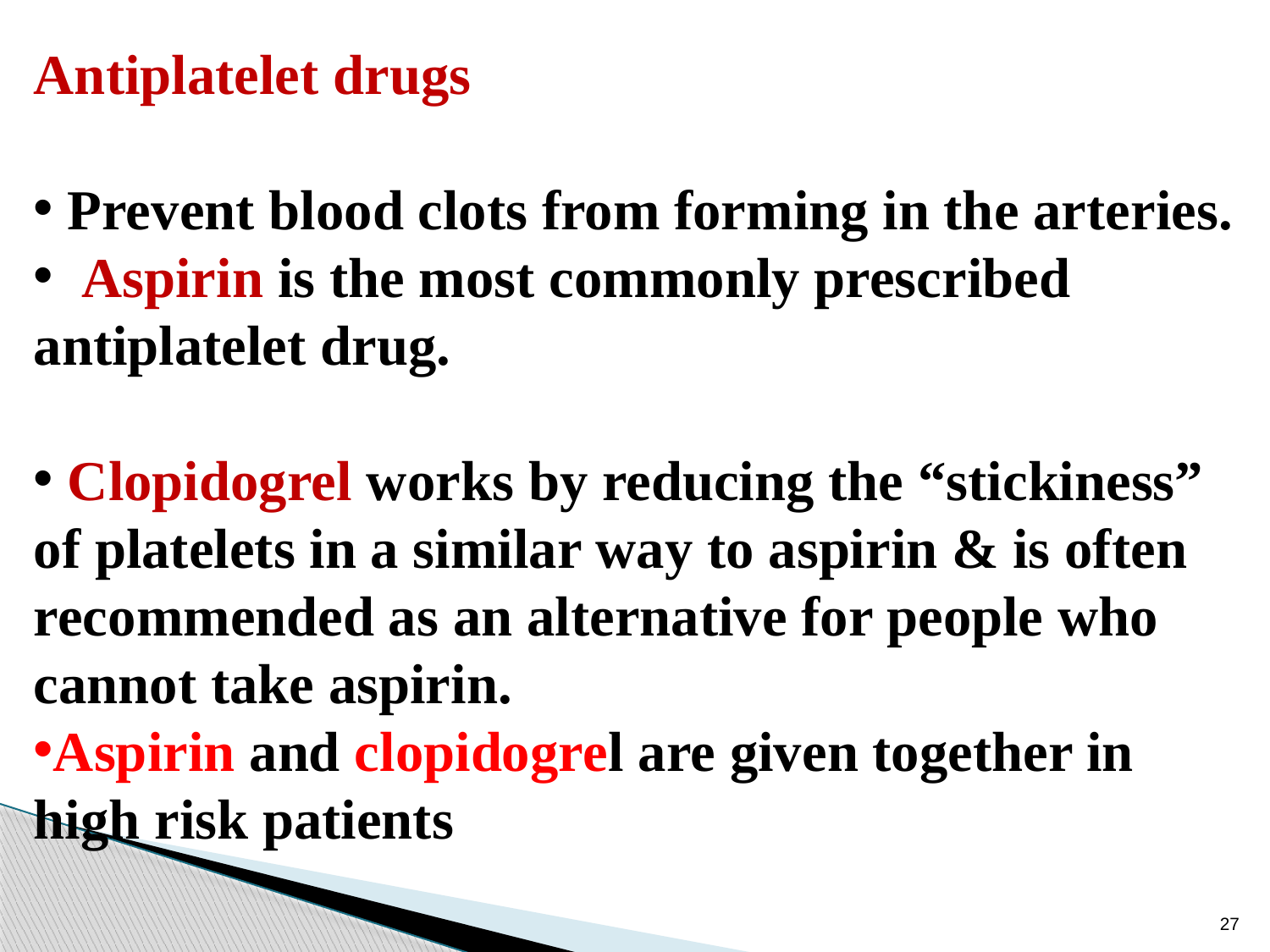

Antiplatelet drugs

 Prevent blood clots from forming in the arteries.
  Aspirin is the most commonly prescribed antiplatelet drug.

 Clopidogrel works by reducing the “stickiness” of platelets in a similar way to aspirin & is often recommended as an alternative for people who cannot take aspirin.
Aspirin and clopidogrel are given together in high risk patients
27